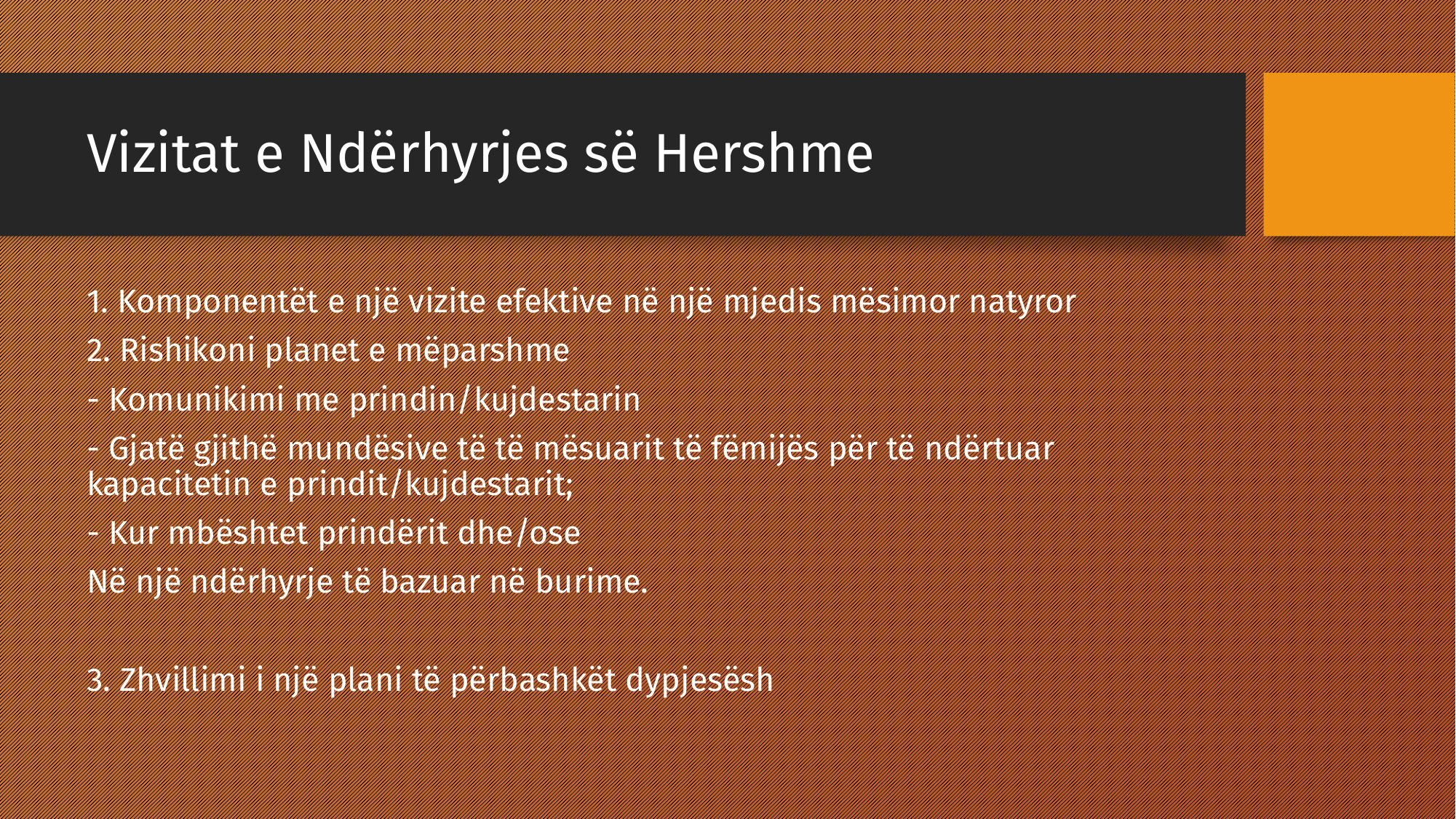

# Vizitat e Ndërhyrjes së Hershme
1. Komponentët e një vizite efektive në një mjedis mësimor natyror
2. Rishikoni planet e mëparshme
- Komunikimi me prindin/kujdestarin
- Gjatë gjithë mundësive të të mësuarit të fëmijës për të ndërtuar kapacitetin e prindit/kujdestarit;
- Kur mbështet prindërit dhe/ose
Në një ndërhyrje të bazuar në burime.

3. Zhvillimi i një plani të përbashkët dypjesësh